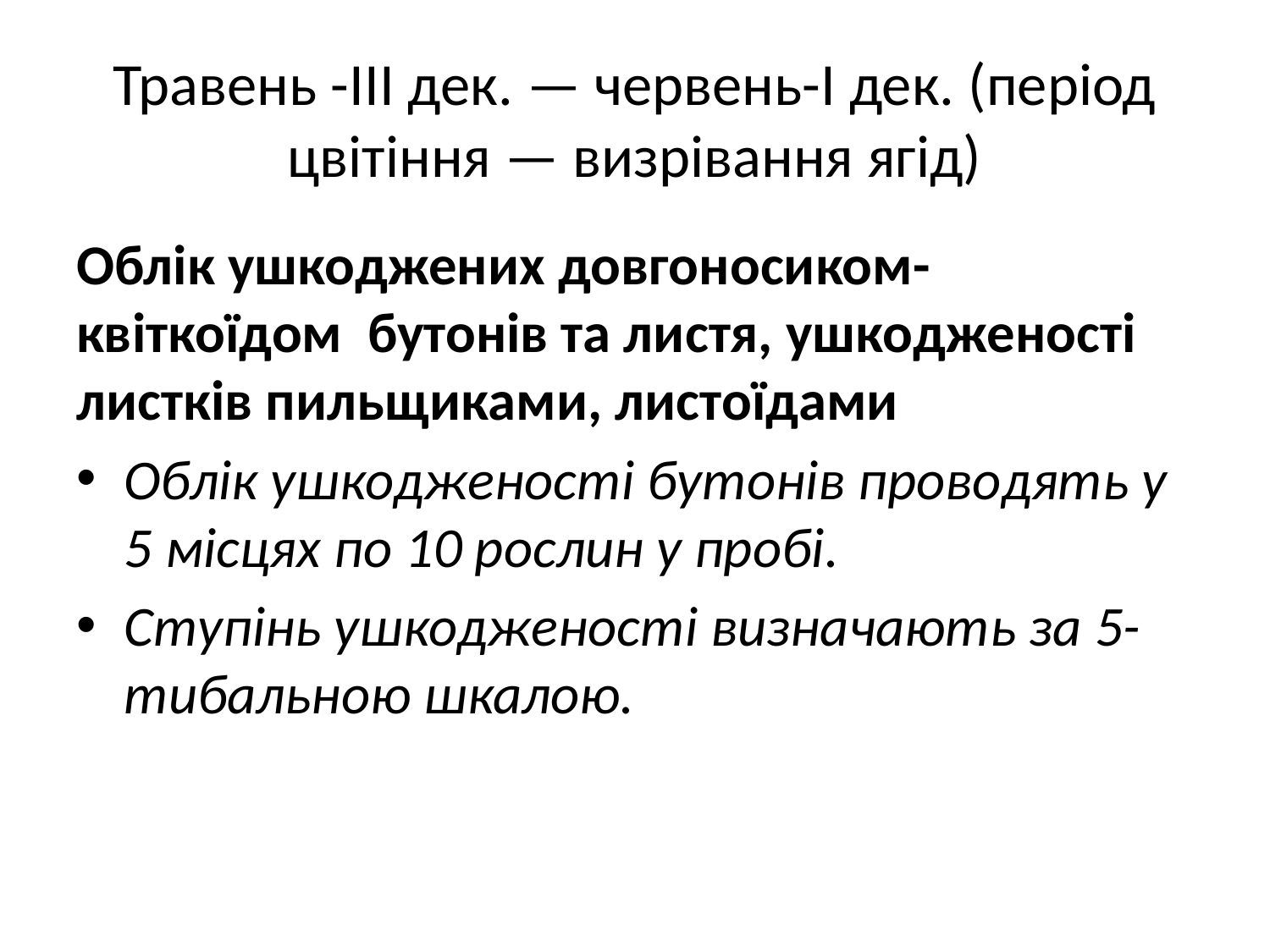

# Травень -III дек. — червень-І дек. (період цвітіння — визрівання ягід)
Облік ушкоджених довгоносиком-квіткоїдом  бутонів та листя, ушкодженості листків пильщиками, листоїдами
Облік ушкодженості бутонів проводять у 5 місцях по 10 рослин у пробі.
Ступінь ушкодженості визначають за 5-тибальною шкалою.